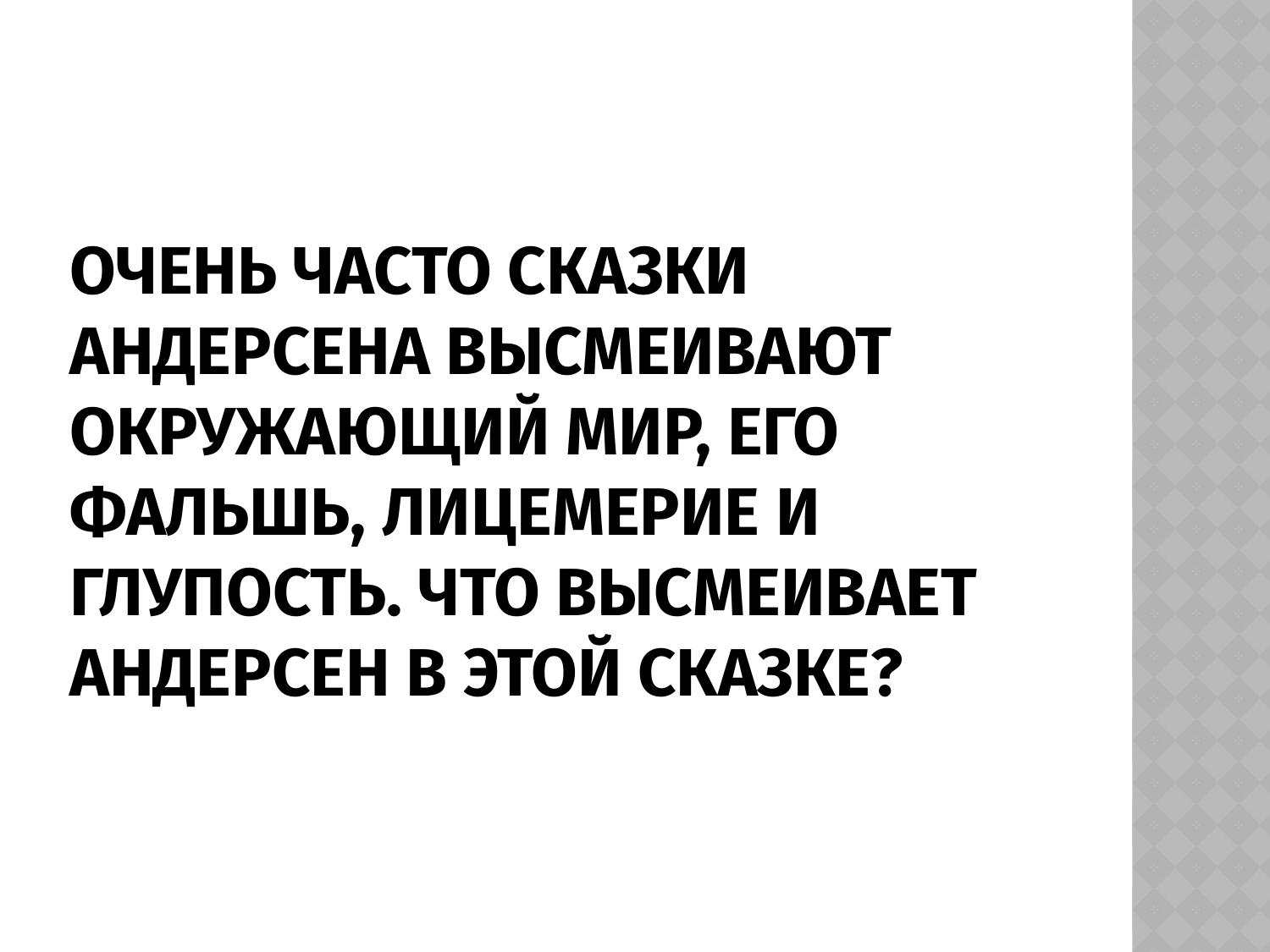

# Очень часто сказки Андерсена высмеивают окружающий мир, его фальшь, лицемерие и глупость. Что высмеивает Андерсен в этой сказке?